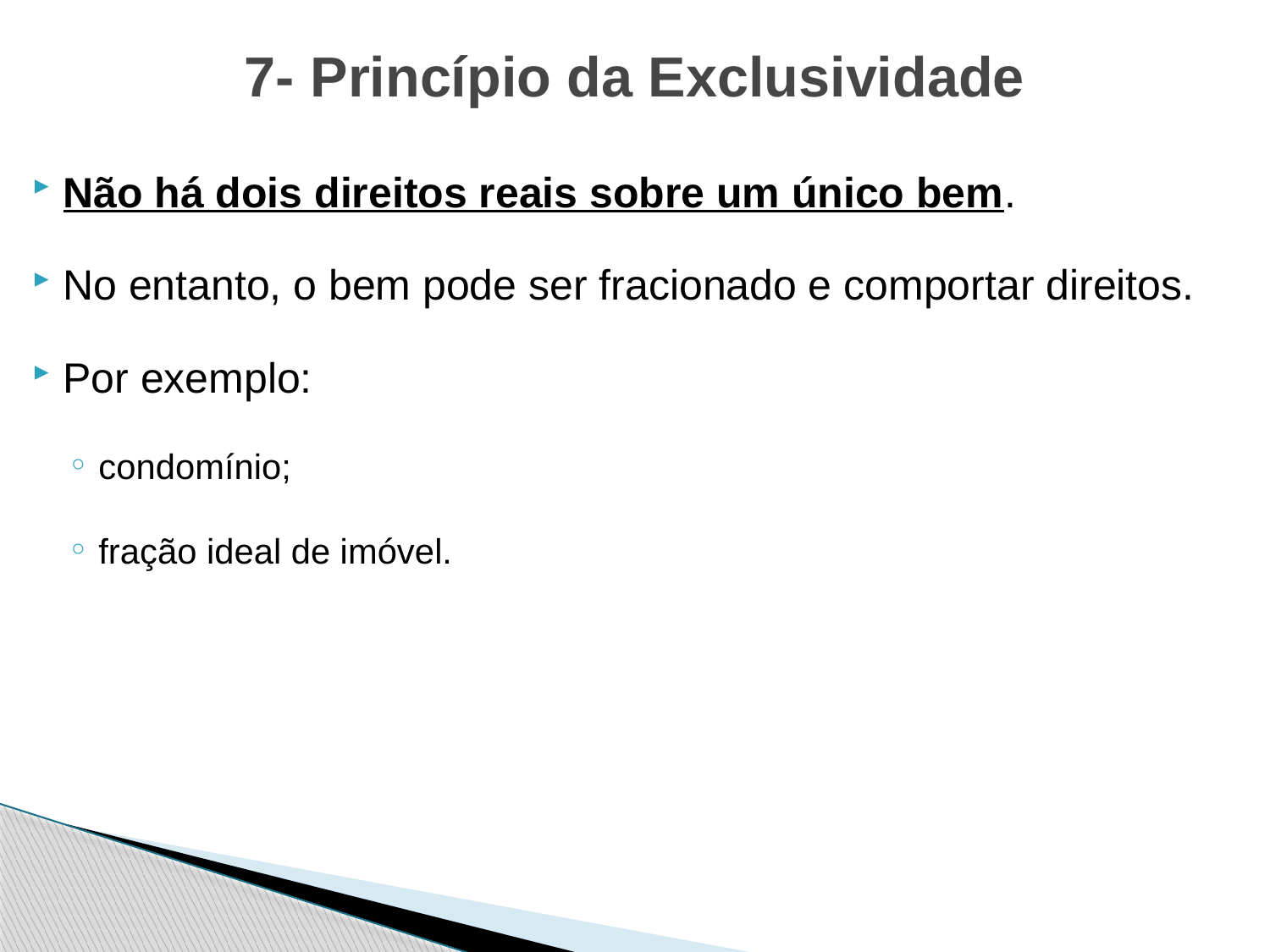

7- Princípio da Exclusividade
 Não há dois direitos reais sobre um único bem.
 No entanto, o bem pode ser fracionado e comportar direitos.
 Por exemplo:
 condomínio;
 fração ideal de imóvel.